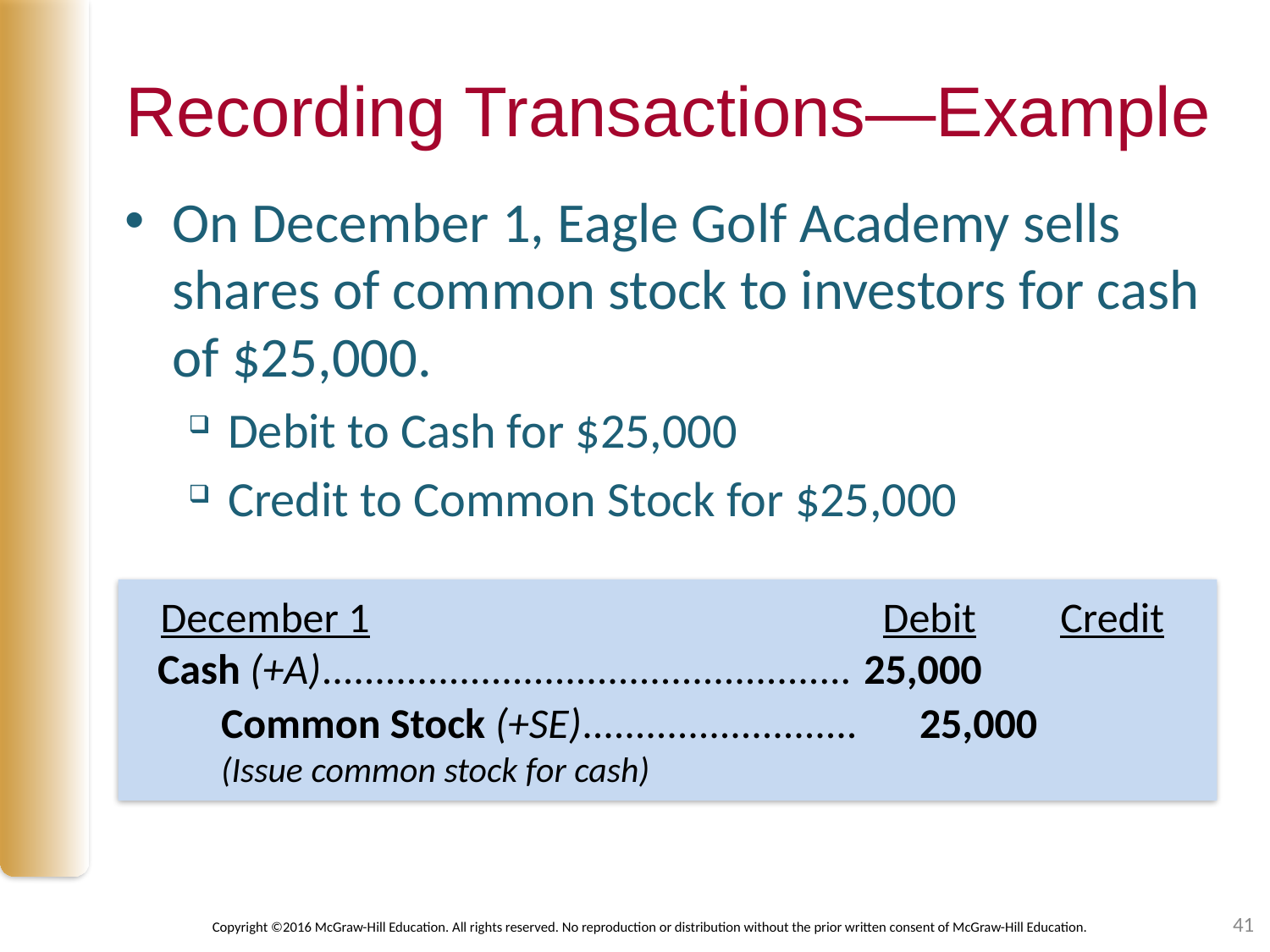

# Recording Transactions—Example
On December 1, Eagle Golf Academy sells shares of common stock to investors for cash of $25,000.
Debit to Cash for $25,000
Credit to Common Stock for $25,000

December 1	Debit 		Credit
Cash (+A)..................................................	25,000
Common Stock (+SE)..........................	25,000
(Issue common stock for cash)
41
Copyright ©2016 McGraw-Hill Education. All rights reserved. No reproduction or distribution without the prior written consent of McGraw-Hill Education.